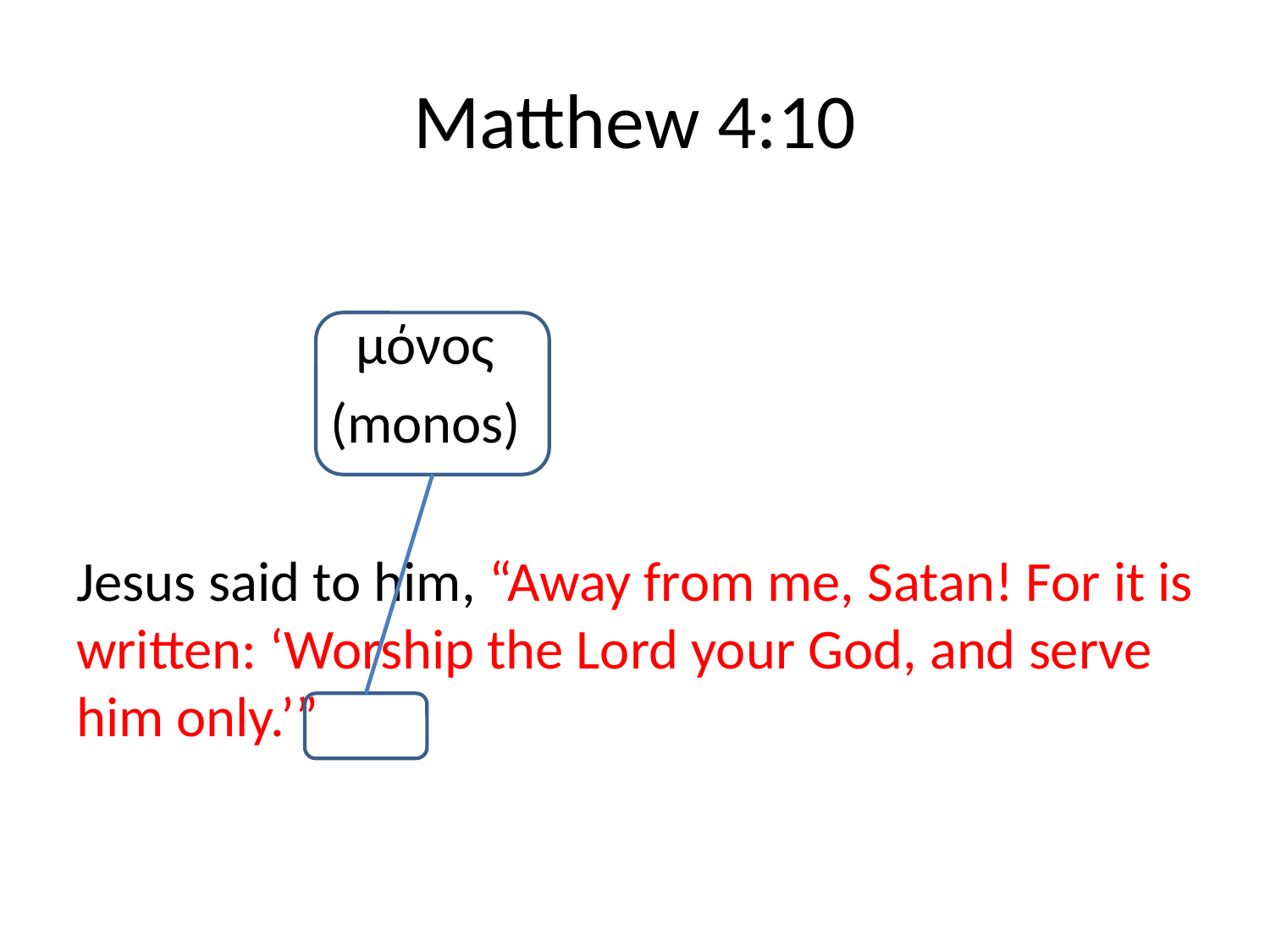

# Matthew 4:10

		  μόνος
		(monos)

Jesus said to him, “Away from me, Satan! For it is written: ‘Worship the Lord your God, and serve him only.’”